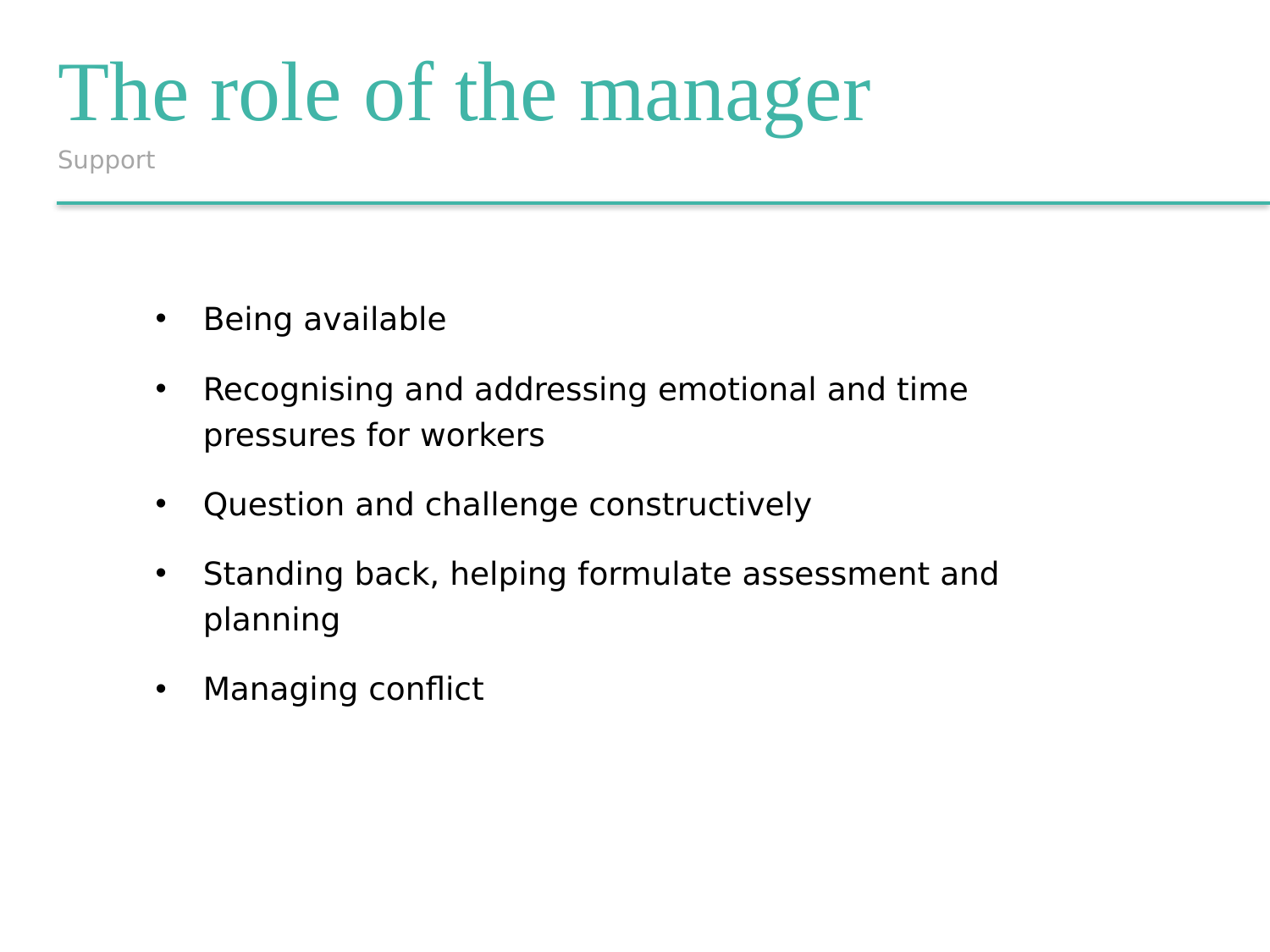

The role of the manager
Support
Being available
Recognising and addressing emotional and time pressures for workers
Question and challenge constructively
Standing back, helping formulate assessment and planning
Managing conflict